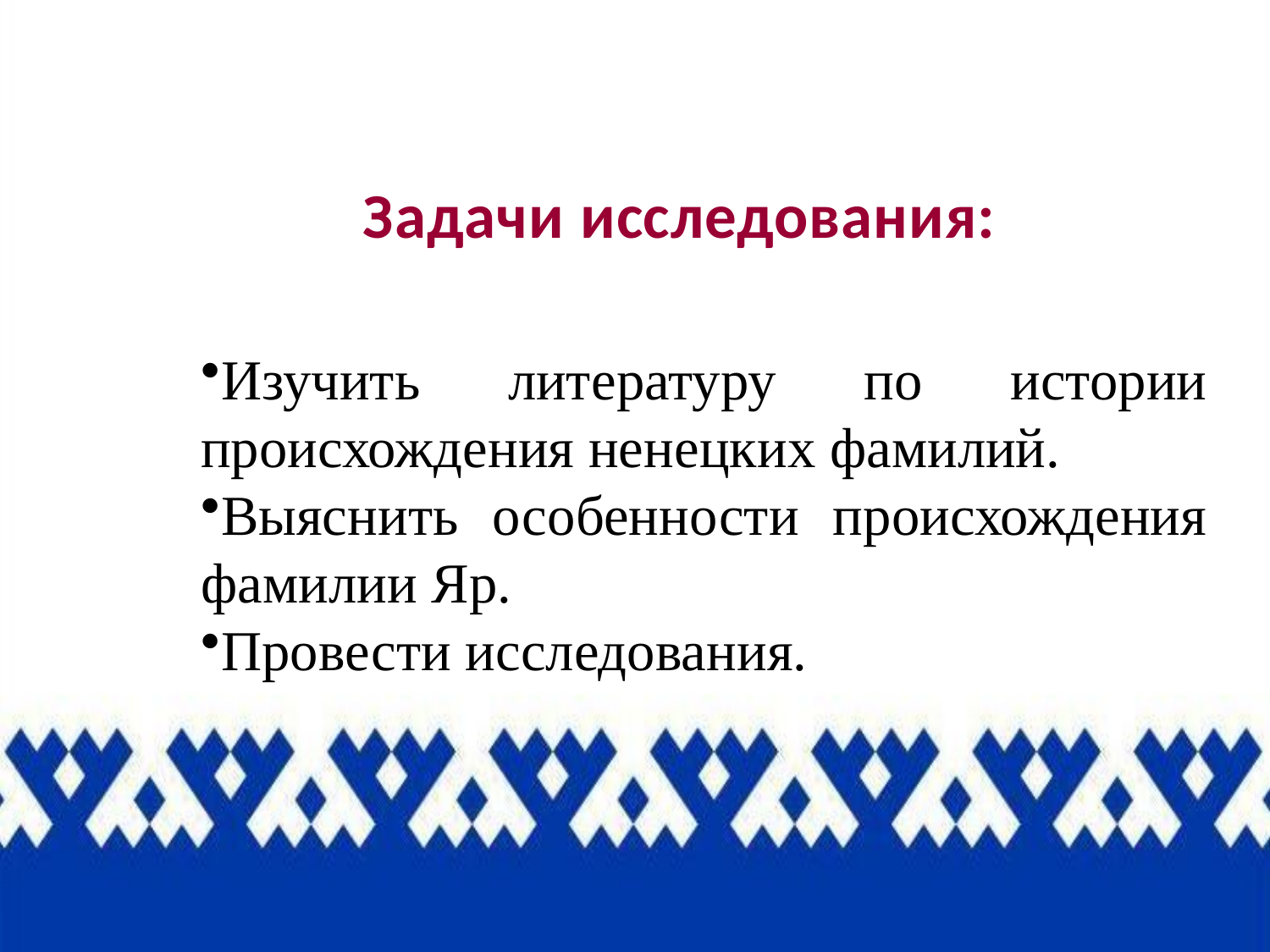

Задачи исследования:
Изучить литературу по истории происхождения ненецких фамилий.
Выяснить особенности происхождения фамилии Яр.
Провести исследования.